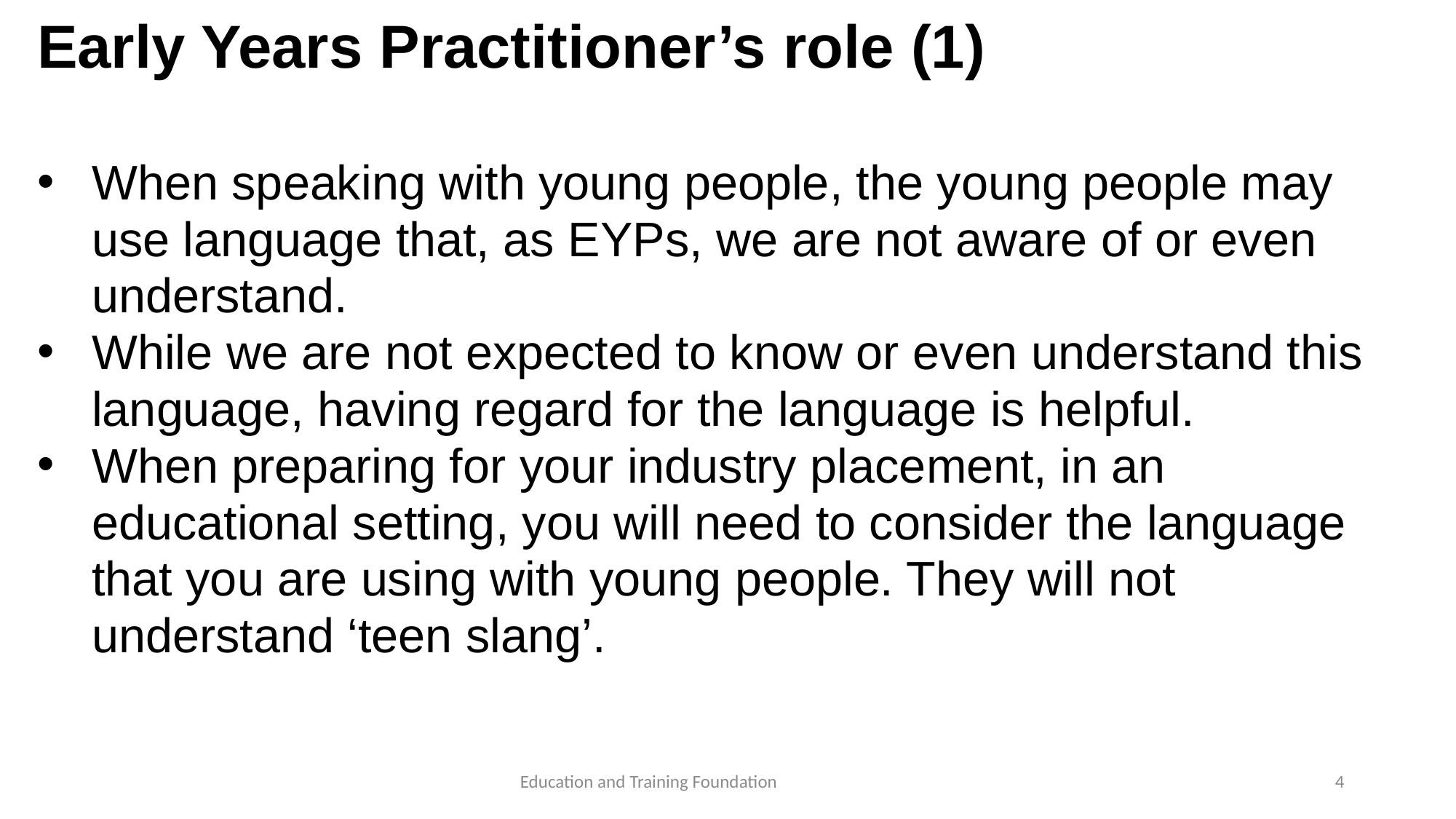

# Early Years Practitioner’s role (1)
When speaking with young people, the young people may use language that, as EYPs, we are not aware of or even understand.
While we are not expected to know or even understand this language, having regard for the language is helpful.
When preparing for your industry placement, in an educational setting, you will need to consider the language that you are using with young people. They will not understand ‘teen slang’.

4
Education and Training Foundation